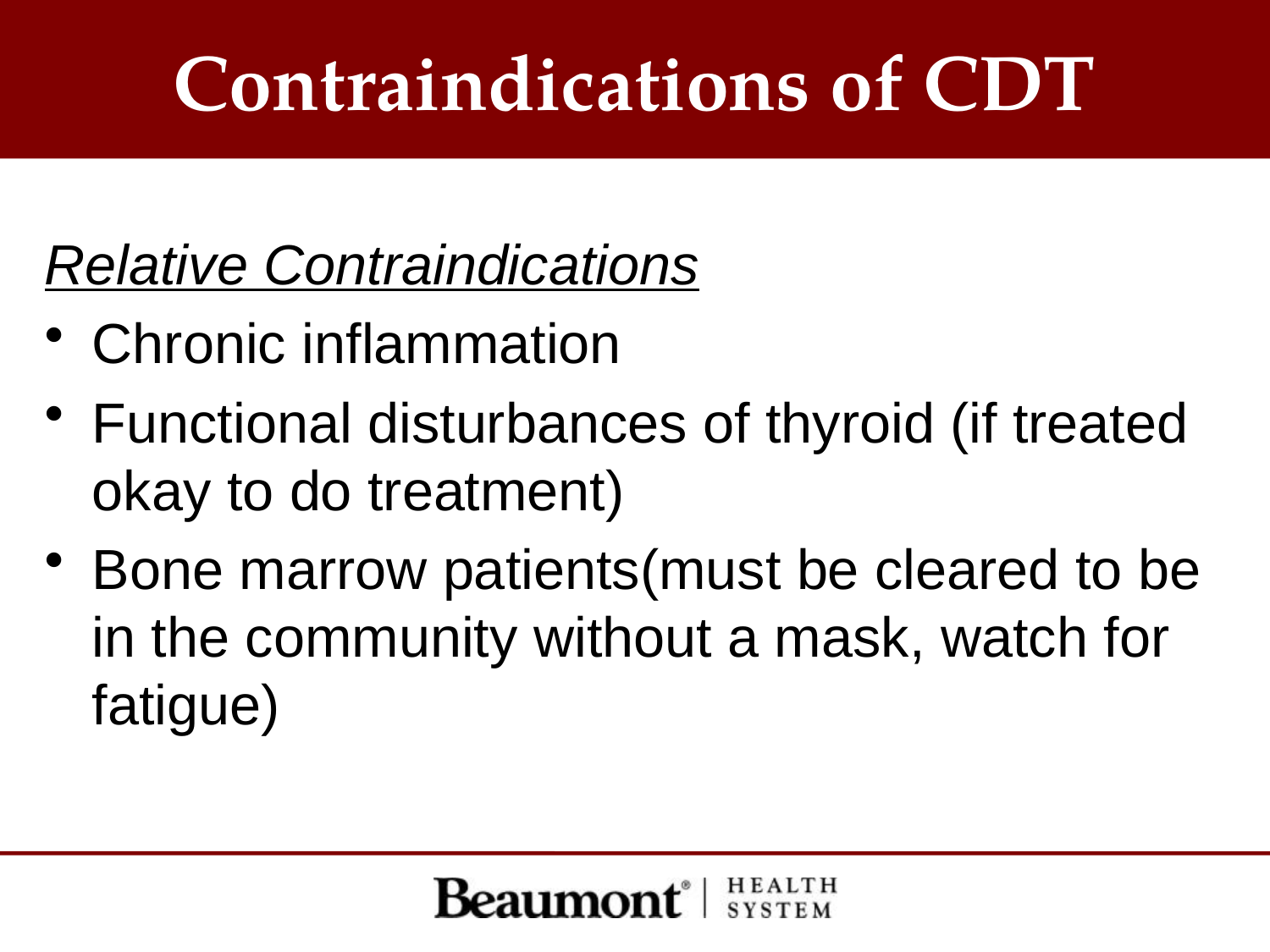

# Contraindications of CDT
Relative Contraindications
Chronic inflammation
Functional disturbances of thyroid (if treated okay to do treatment)
Bone marrow patients(must be cleared to be in the community without a mask, watch for fatigue)